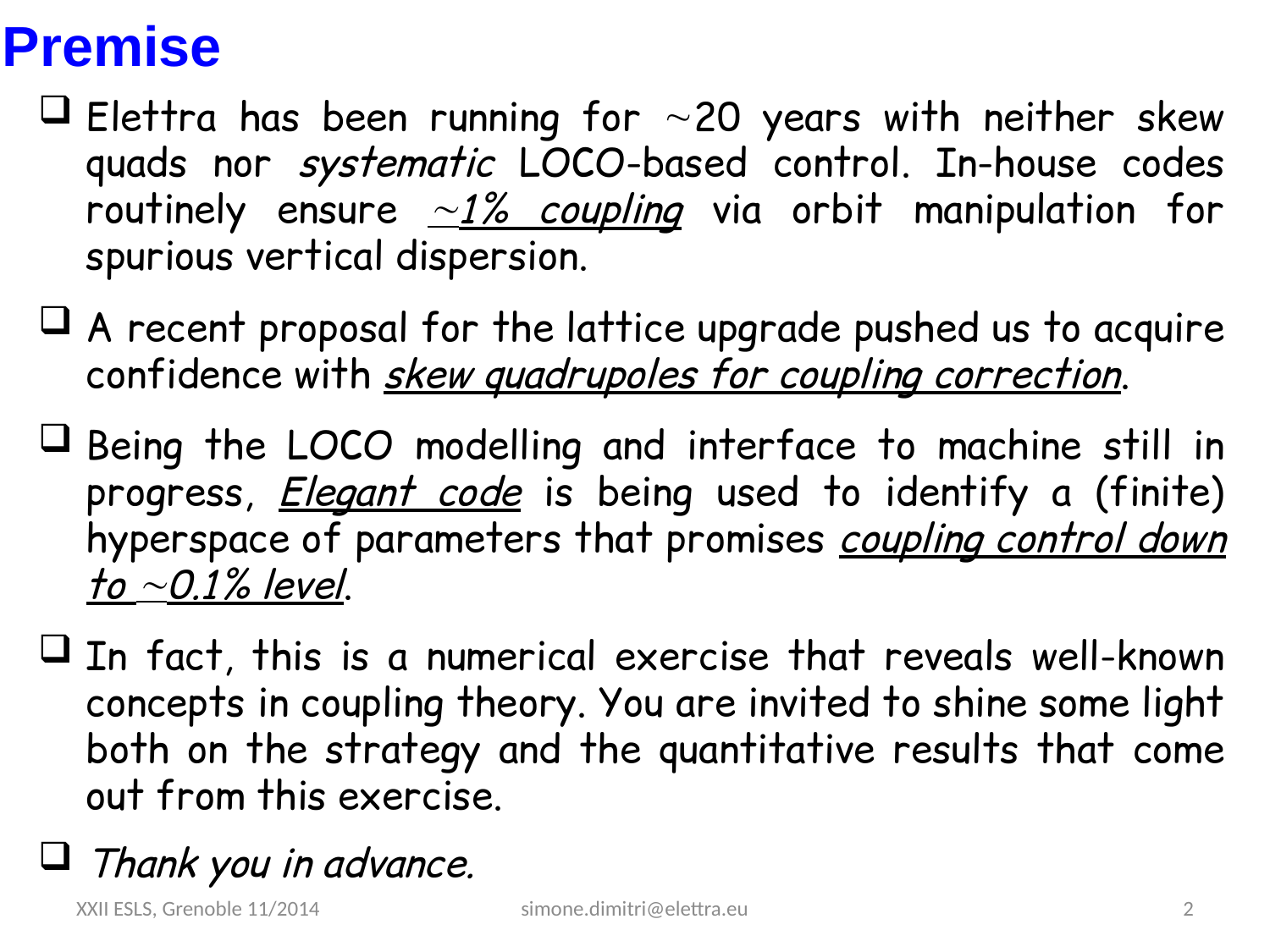

Premise
Elettra has been running for ∼20 years with neither skew quads nor systematic LOCO-based control. In-house codes routinely ensure ∼1% coupling via orbit manipulation for spurious vertical dispersion.
A recent proposal for the lattice upgrade pushed us to acquire confidence with skew quadrupoles for coupling correction.
Being the LOCO modelling and interface to machine still in progress, Elegant code is being used to identify a (finite) hyperspace of parameters that promises coupling control down to ∼0.1% level.
In fact, this is a numerical exercise that reveals well-known concepts in coupling theory. You are invited to shine some light both on the strategy and the quantitative results that come out from this exercise.
Thank you in advance.
XXII ESLS, Grenoble 11/2014
simone.dimitri@elettra.eu
2